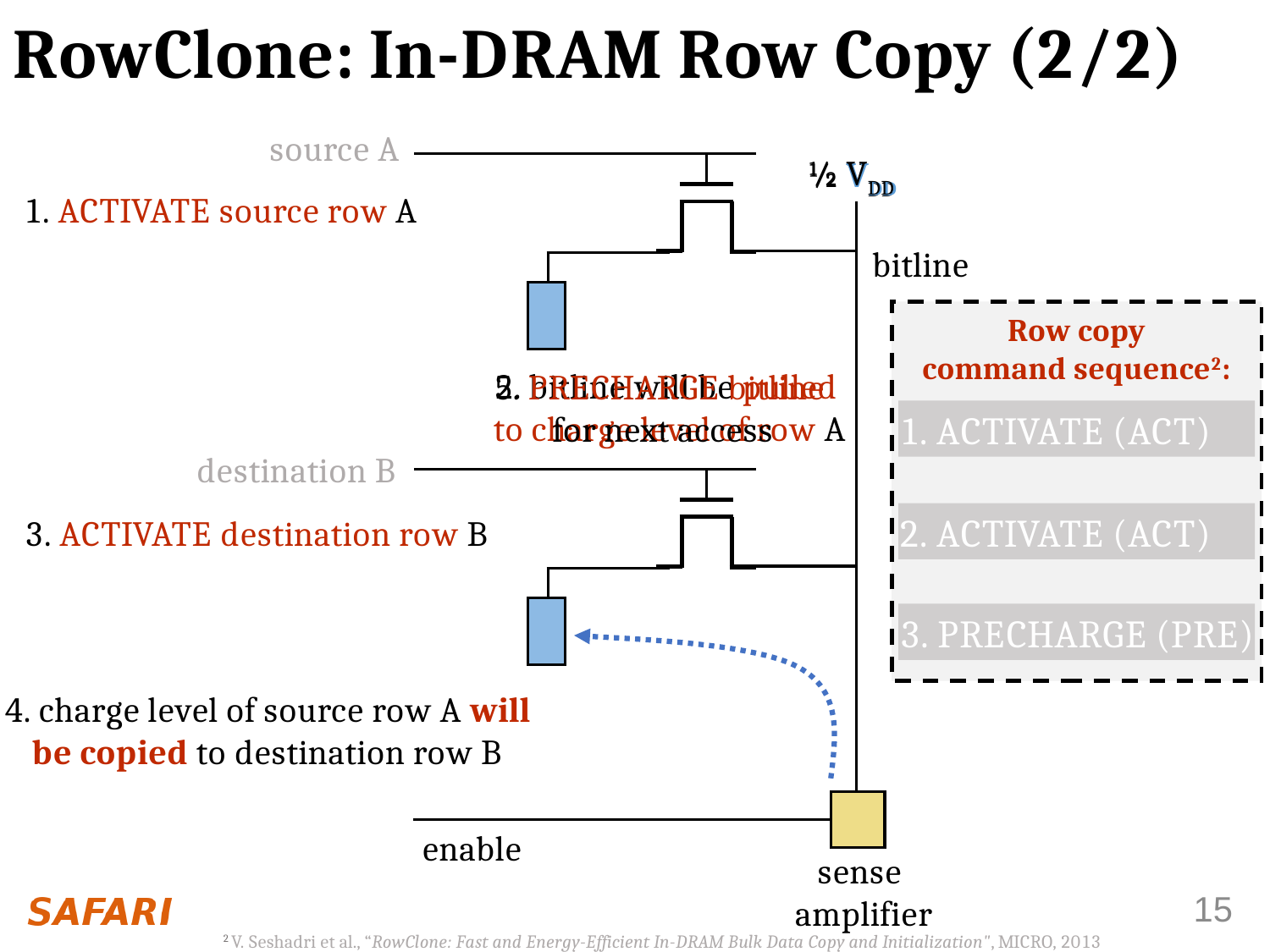

# RowClone: In-DRAM Row Copy (2/2)
source A
½ VDD
VDD
½ VDD
1. ACTIVATE source row A
bitline

Row copy
command sequence2:
2. bitline will be pulled
to charge level of row A
5. PRECHARGE bitline
for next access
1. ACTIVATE (ACT)
destination B
2. ACTIVATE (ACT)
3. ACTIVATE destination row B

3. PRECHARGE (PRE)

4. charge level of source row A will be copied to destination row B

enable
sense
amplifier
2 V. Seshadri et al., “RowClone: Fast and Energy-Efficient In-DRAM Bulk Data Copy and Initialization", MICRO, 2013